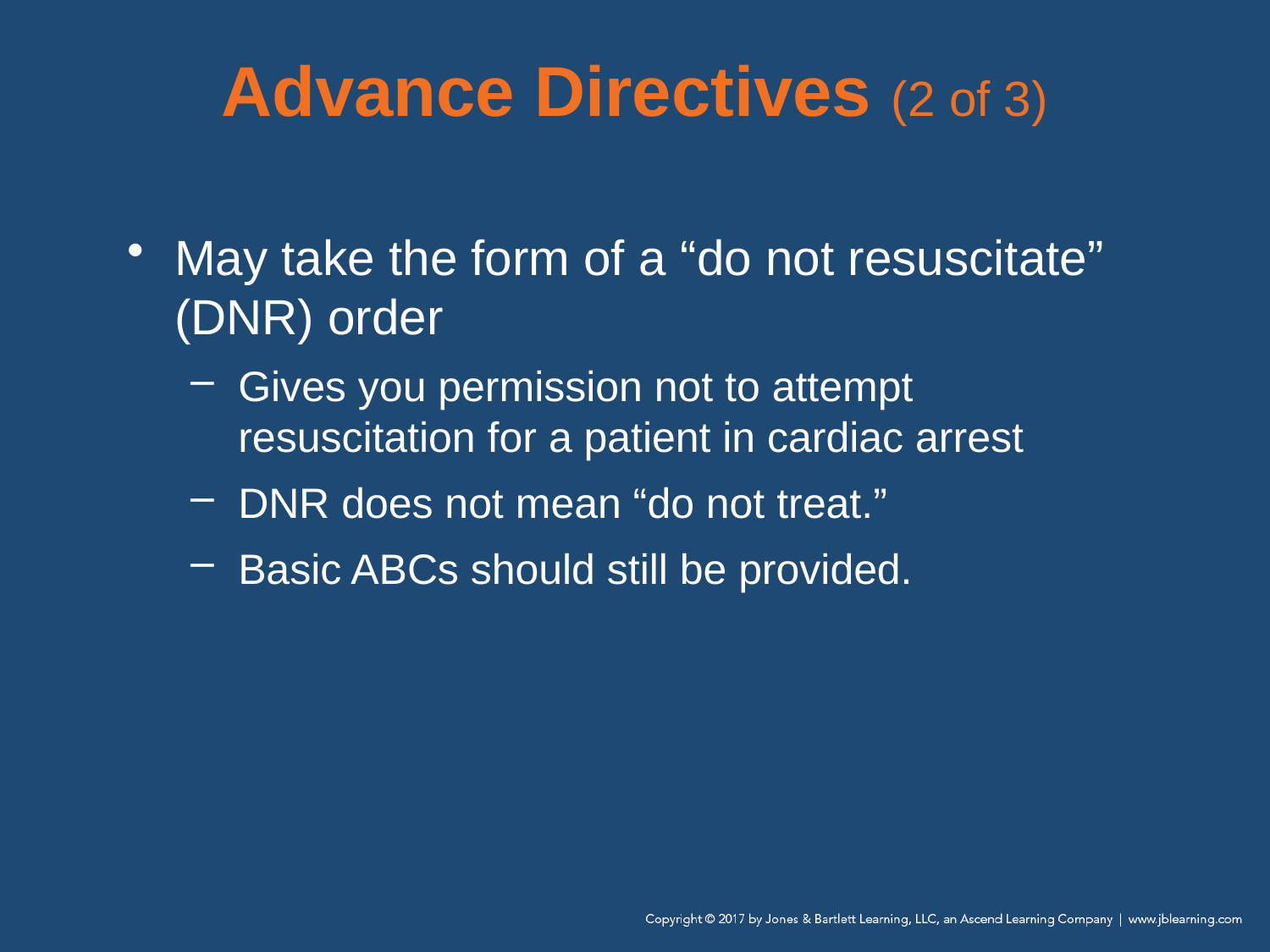

# Advance Directives (2 of 3)
May take the form of a “do not resuscitate” (DNR) order
Gives you permission not to attempt resuscitation for a patient in cardiac arrest
DNR does not mean “do not treat.”
Basic ABCs should still be provided.